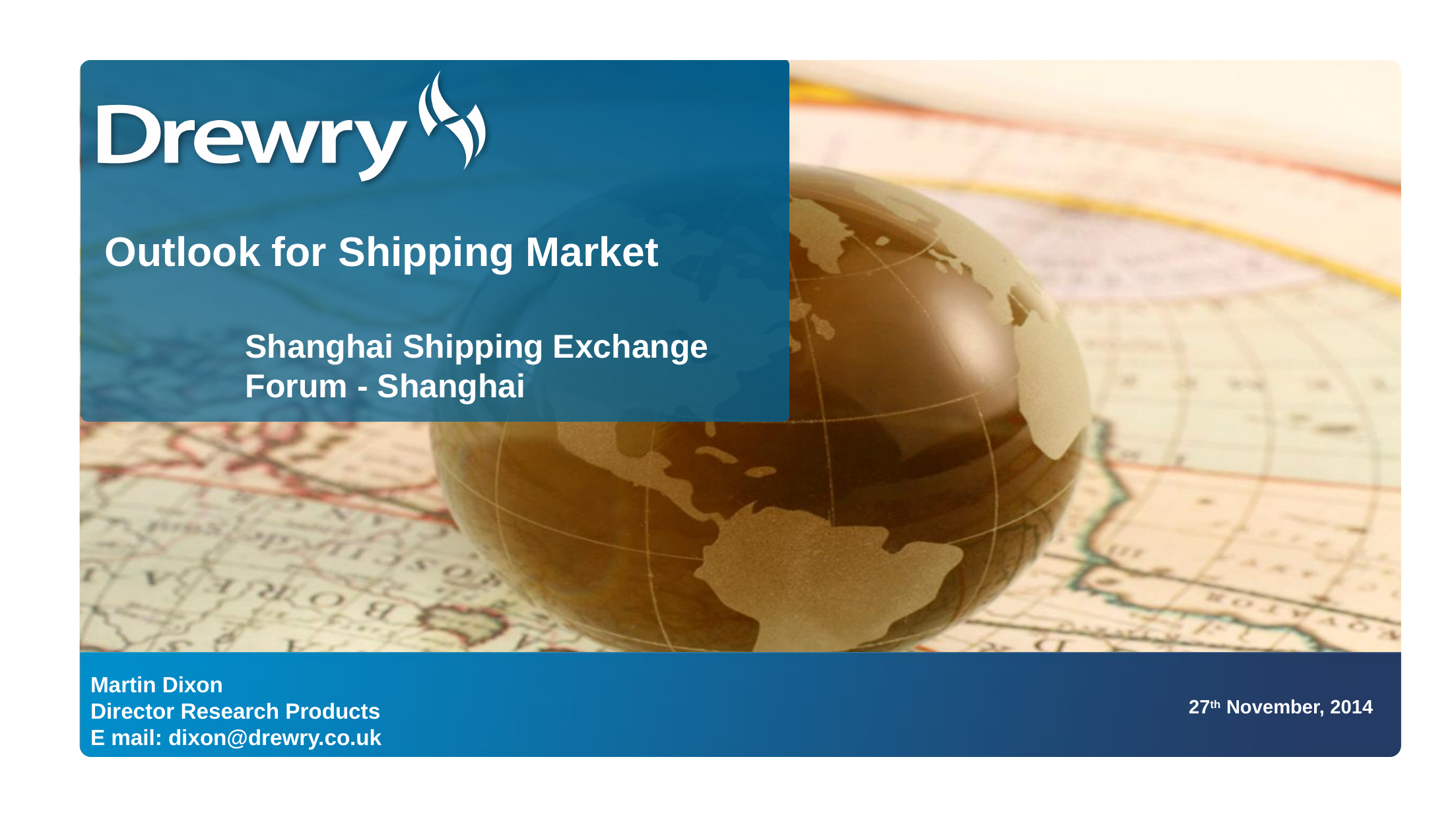

# Outlook for Shipping Market
Shanghai Shipping Exchange Forum - Shanghai

Martin Dixon
Director Research Products
E mail: dixon@drewry.co.uk
27th November, 2014